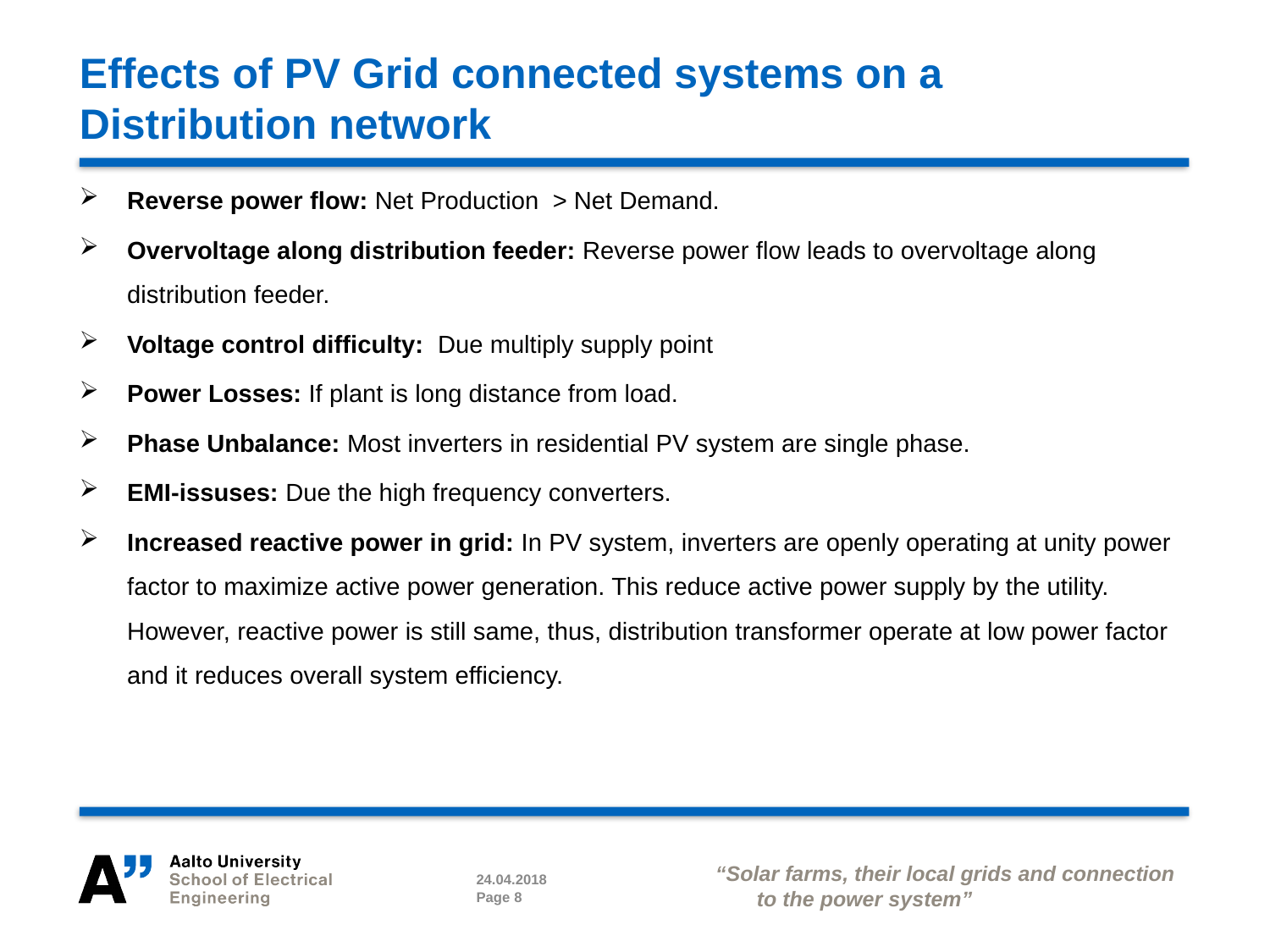

# Effects of PV Grid connected systems on a Distribution network
Reverse power flow: Net Production  > Net Demand.
Overvoltage along distribution feeder: Reverse power flow leads to overvoltage along distribution feeder.
Voltage control difficulty:  Due multiply supply point
Power Losses: If plant is long distance from load.
Phase Unbalance: Most inverters in residential PV system are single phase.
EMI-issuses: Due the high frequency converters.
Increased reactive power in grid: In PV system, inverters are openly operating at unity power factor to maximize active power generation. This reduce active power supply by the utility. However, reactive power is still same, thus, distribution transformer operate at low power factor and it reduces overall system efficiency.

“Solar farms, their local grids and connection         to the power system”
24.04.2018
Page 8